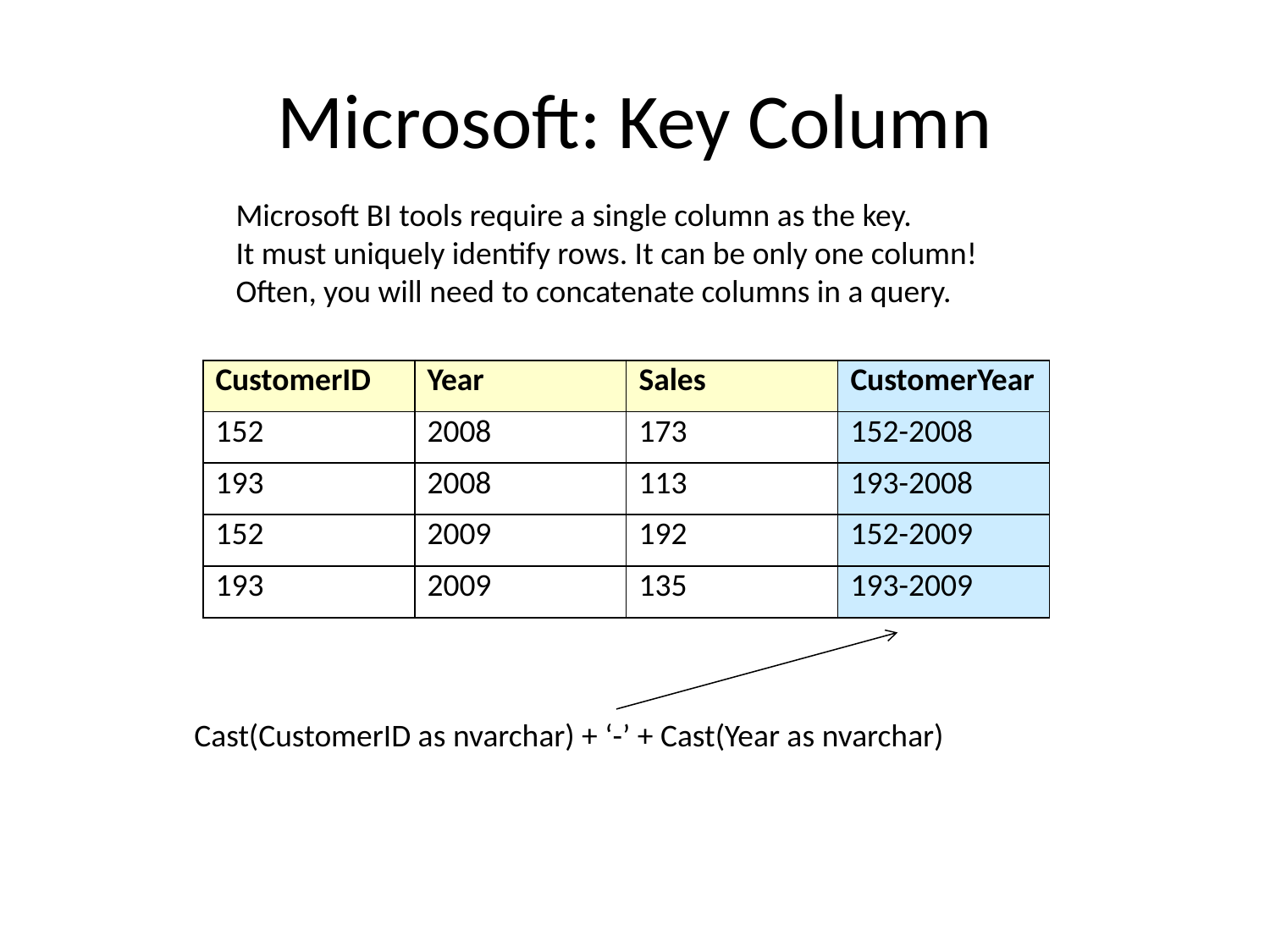

# Microsoft: Key Column
Microsoft BI tools require a single column as the key.
It must uniquely identify rows. It can be only one column!
Often, you will need to concatenate columns in a query.
| CustomerID | Year | Sales | CustomerYear |
| --- | --- | --- | --- |
| 152 | 2008 | 173 | 152-2008 |
| 193 | 2008 | 113 | 193-2008 |
| 152 | 2009 | 192 | 152-2009 |
| 193 | 2009 | 135 | 193-2009 |
Cast(CustomerID as nvarchar) + ‘-’ + Cast(Year as nvarchar)